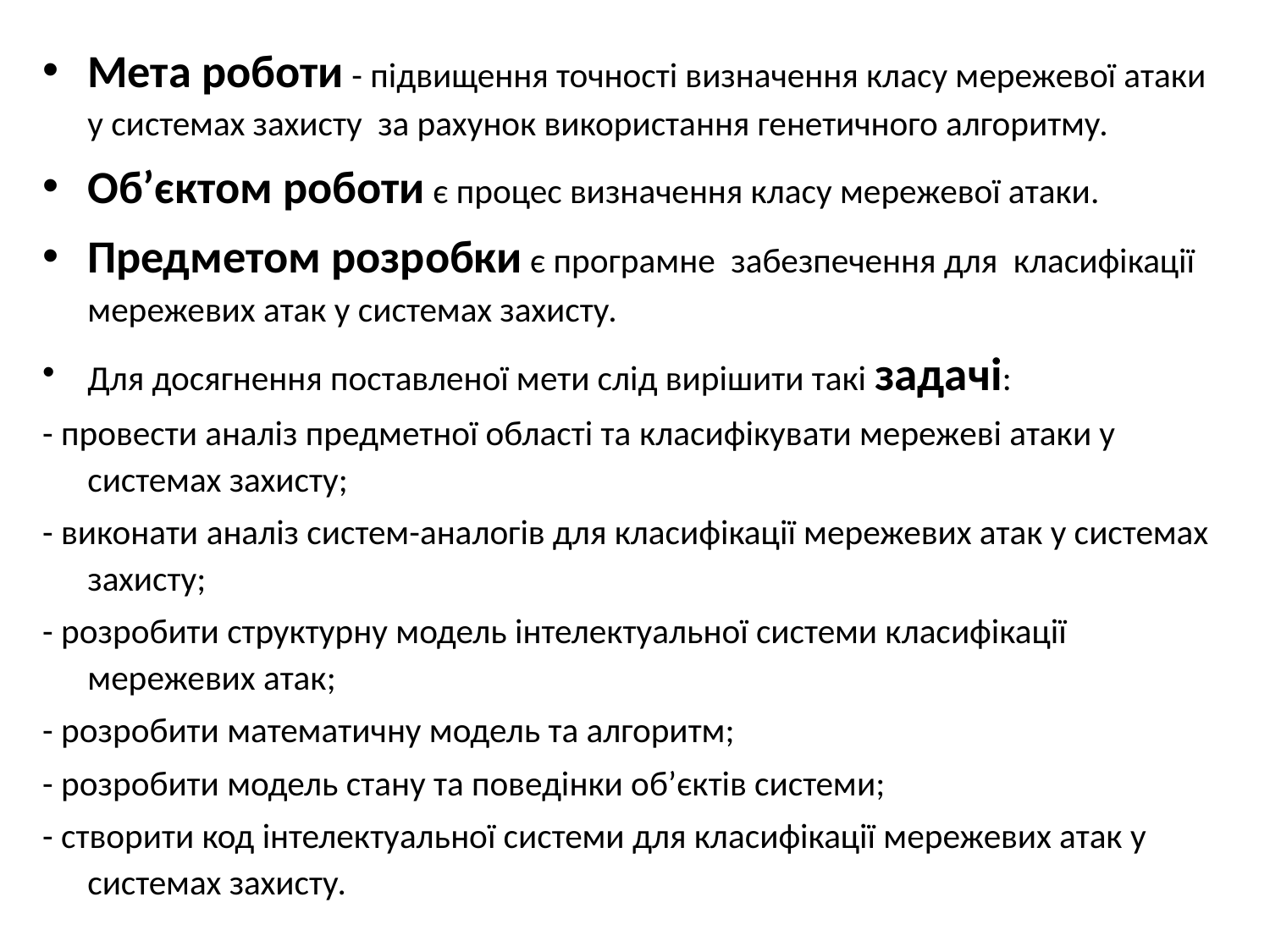

Мета роботи - підвищення точності визначення класу мережевої атаки у системах захисту  за рахунок використання генетичного алгоритму.
Об’єктом роботи є процес визначення класу мережевої атаки.
Предметом розробки є програмне  забезпечення для  класифікації мережевих атак у системах захисту.
Для досягнення поставленої мети слід вирішити такі задачі:
- провести аналіз предметної області та класифікувати мережеві атаки у системах захисту;
- виконати аналіз систем-аналогів для класифікації мережевих атак у системах захисту;
- розробити структурну модель інтелектуальної системи класифікації мережевих атак;
- розробити математичну модель та алгоритм;
- розробити модель стану та поведінки об’єктів системи;
- створити код інтелектуальної системи для класифікації мережевих атак у системах захисту.